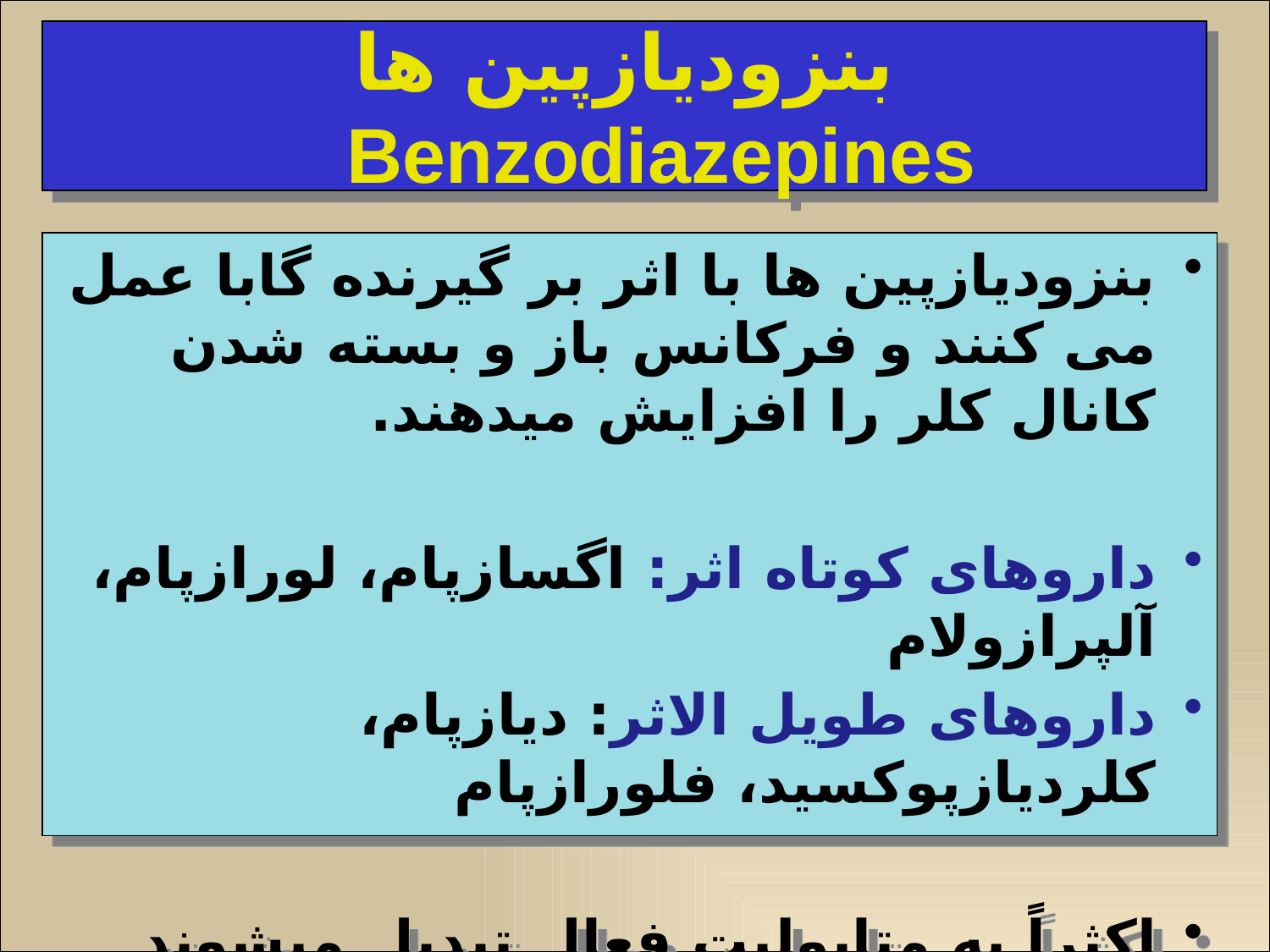

# بنزودیازپین ها Benzodiazepines
بنزودیازپین ها با اثر بر گیرنده گابا عمل می کنند و فرکانس باز و بسته شدن کانال کلر را افزایش میدهند.

داروهای کوتاه اثر: اگسازپام، لورازپام، آلپرازولام
داروهای طویل الاثر: دیازپام، کلردیازپوکسید، فلورازپام

اکثراً به متابولیت فعال تبدیل میشوند بجز اگسازپام و لورازپام.